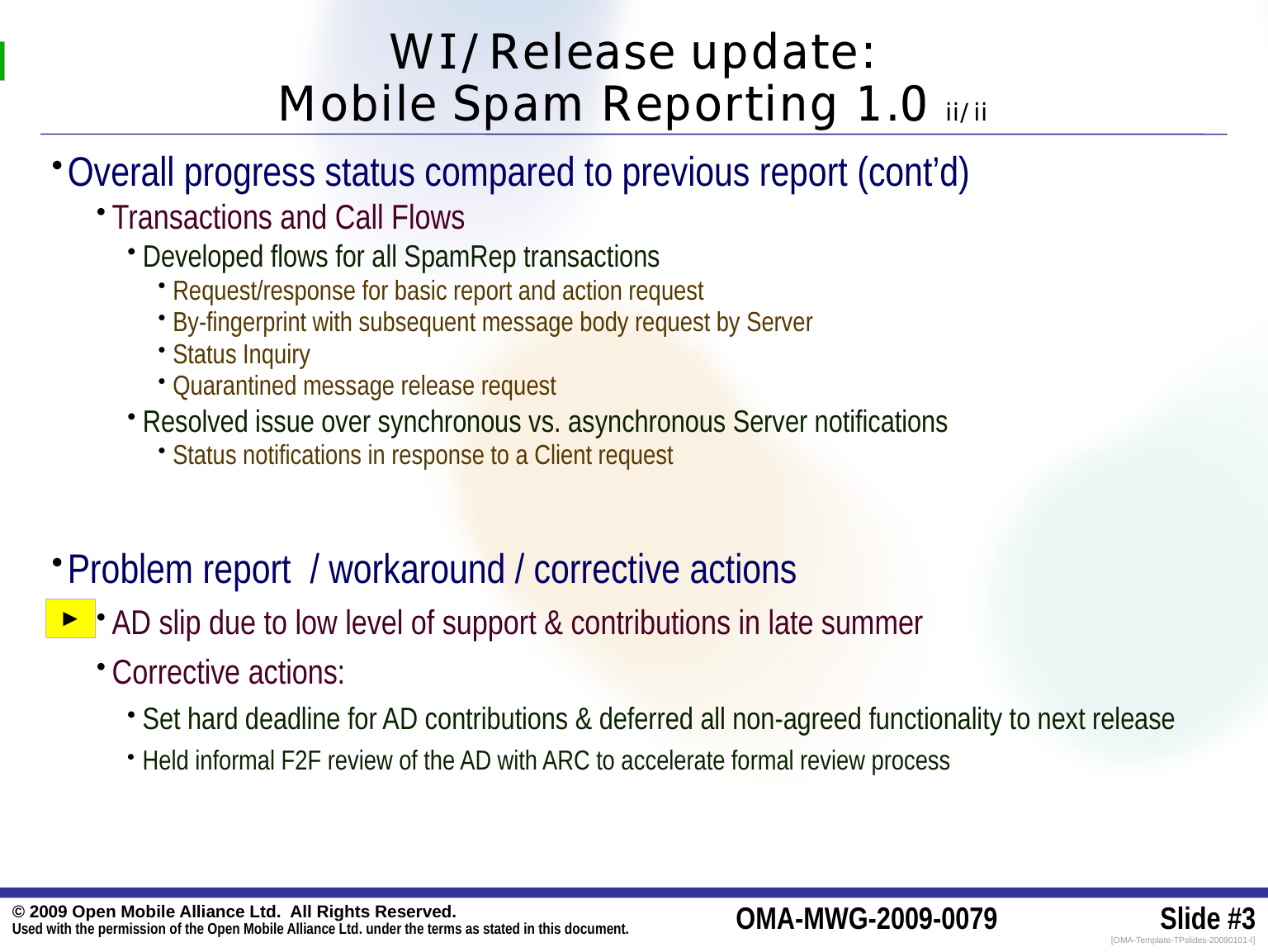

# WI/Release update: Mobile Spam Reporting 1.0 ii/ii
▲
▼
Overall progress status compared to previous report (cont’d)
Transactions and Call Flows
Developed flows for all SpamRep transactions
Request/response for basic report and action request
By-fingerprint with subsequent message body request by Server
Status Inquiry
Quarantined message release request
Resolved issue over synchronous vs. asynchronous Server notifications
Status notifications in response to a Client request

Problem report  / workaround / corrective actions
AD slip due to low level of support & contributions in late summer
Corrective actions:
Set hard deadline for AD contributions & deferred all non-agreed functionality to next release
Held informal F2F review of the AD with ARC to accelerate formal review process
►